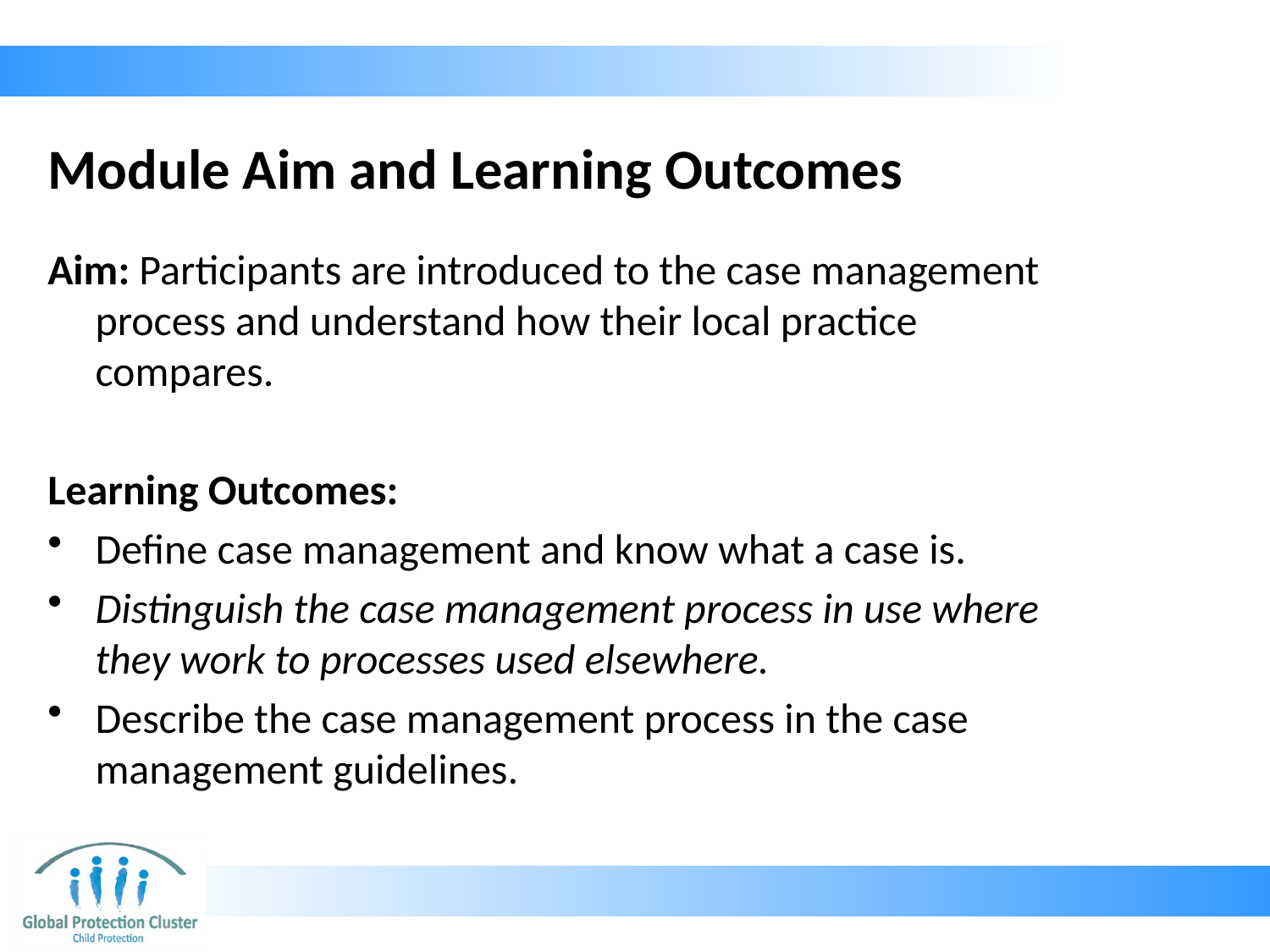

# Module Aim and Learning Outcomes
Aim: Participants are introduced to the case management process and understand how their local practice compares.

Learning Outcomes:
Define case management and know what a case is.
Distinguish the case management process in use where they work to processes used elsewhere.
Describe the case management process in the case management guidelines.